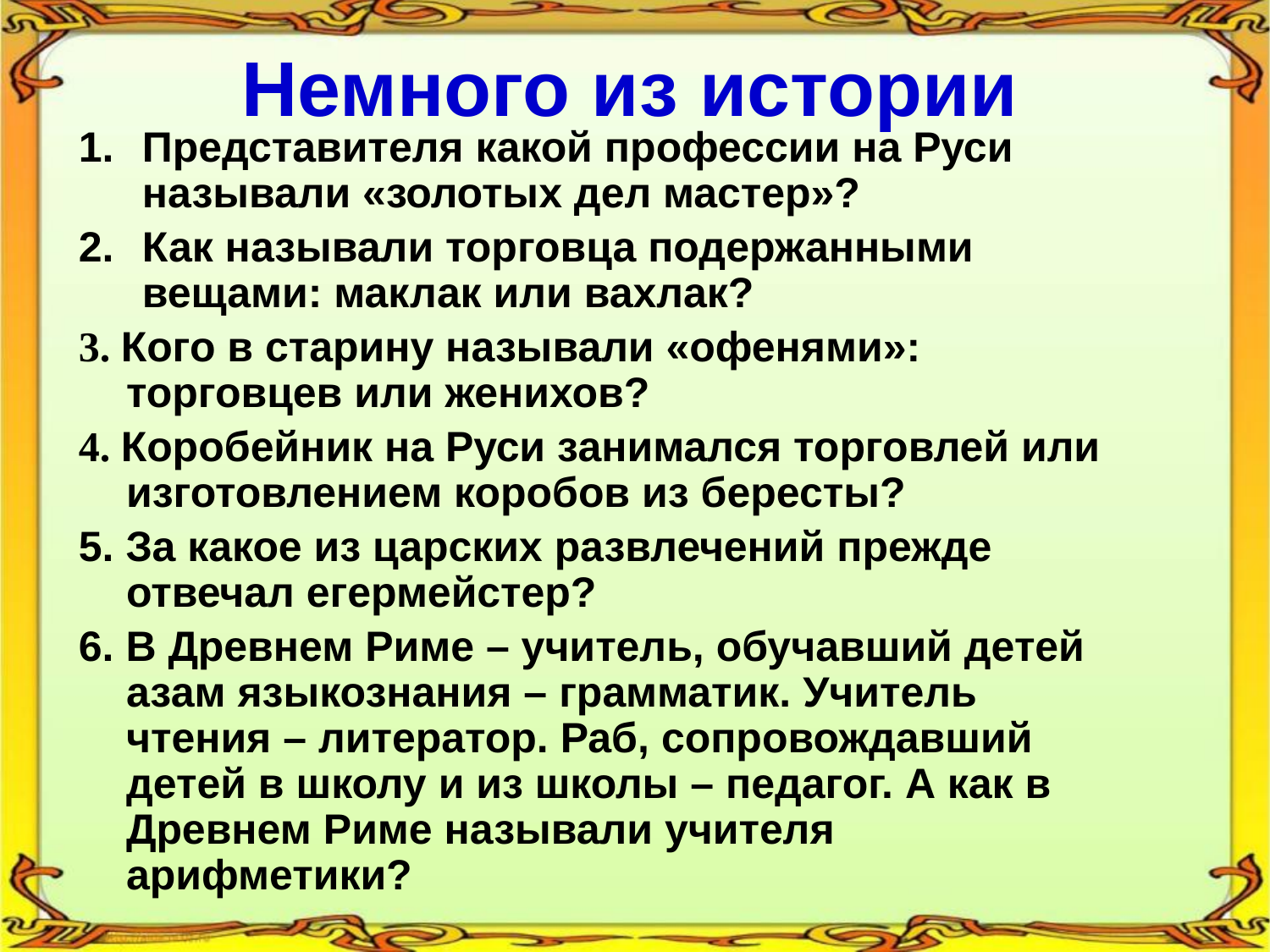

# Немного из истории
Представителя какой профессии на Руси называли «золотых дел мастер»?
Как называли торговца подержанными вещами: маклак или вахлак?
3. Кого в старину называли «офенями»: торговцев или женихов?
4. Коробейник на Руси занимался торговлей или изготовлением коробов из бересты?
5. За какое из царских развлечений прежде отвечал егермейстер?
6. В Древнем Риме – учитель, обучавший детей азам языкознания – грамматик. Учитель чтения – литератор. Раб, сопровождавший детей в школу и из школы – педагог. А как в Древнем Риме называли учителя арифметики?